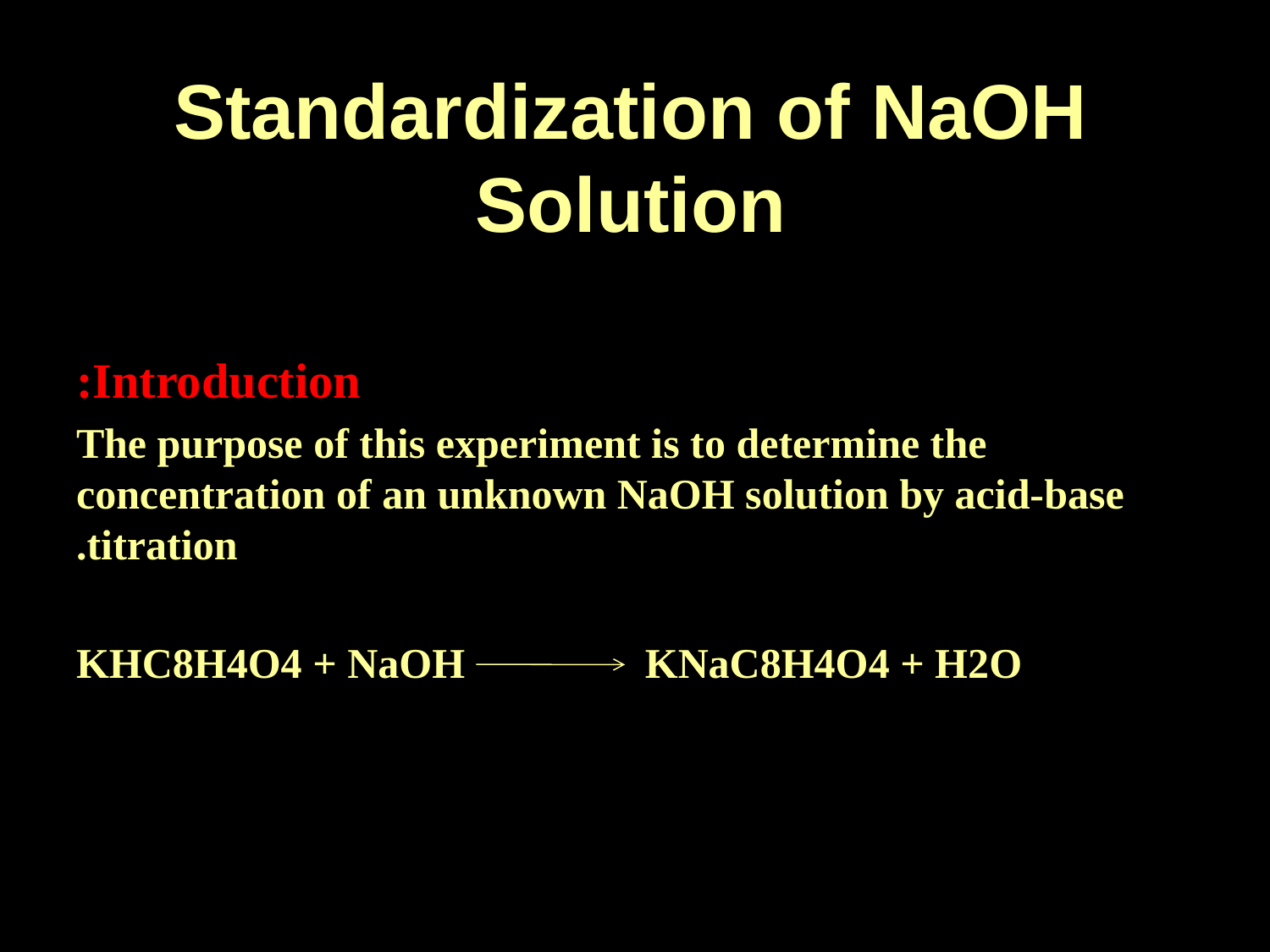

# Standardization of NaOH Solution

Introduction:
The purpose of this experiment is to determine the concentration of an unknown NaOH solution by acid-base titration.

KHC8H4O4 + NaOH                 KNaC8H4O4 + H2O